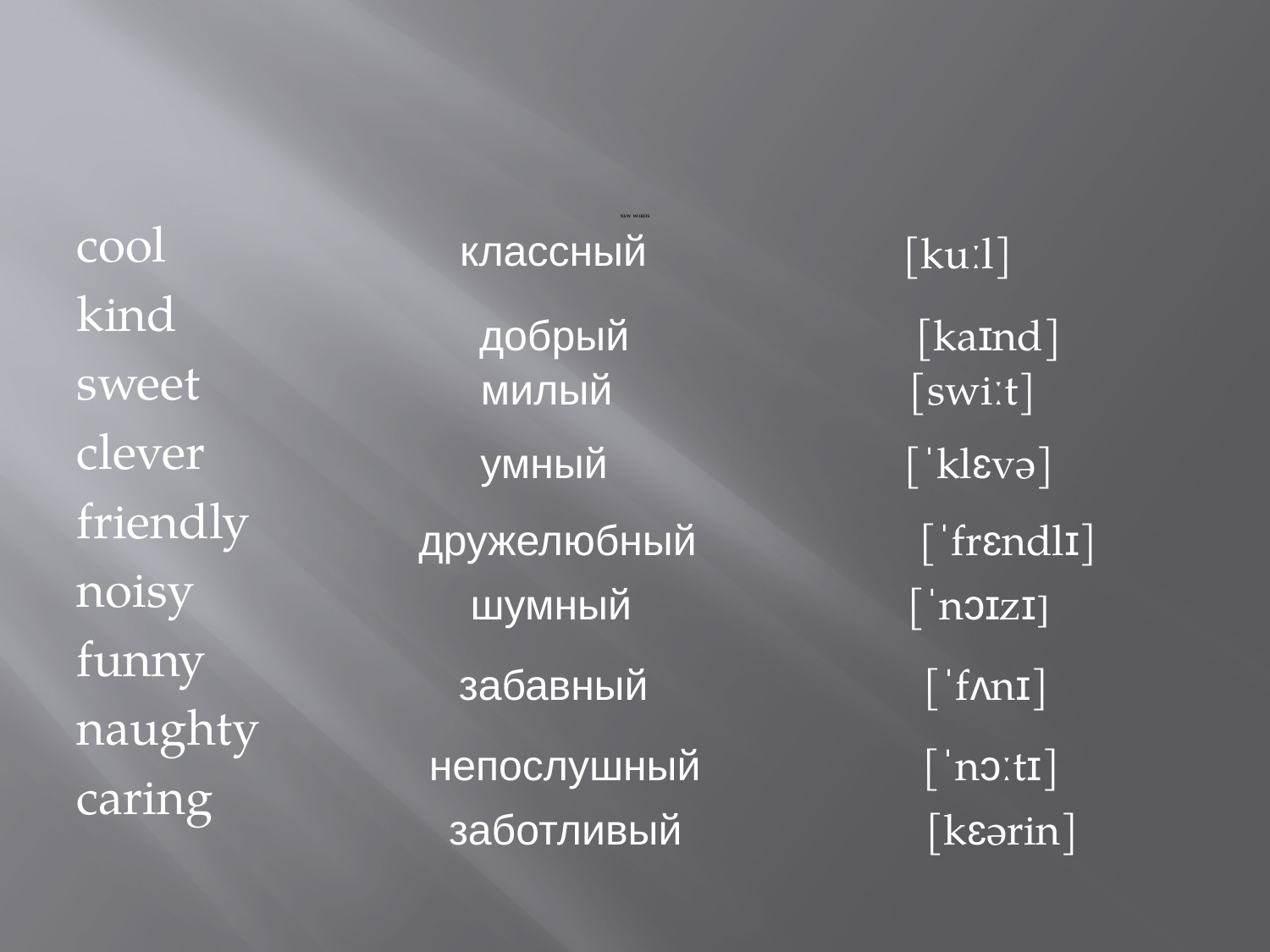

# NEW  WORDS
cool
kind
sweet
clever
friendly
noisy
funny
naughty
caring
    классный
          [kuːl]
   добрый                           [kaɪnd]
      милый                            [swiːt]

     умный                            [ˈklɛvə]
  дружелюбный                     [ˈfrɛndlɪ]
     шумный                          [ˈnɔɪzɪ]
  забавный                          [ˈfʌnɪ]
   непослушный                     [ˈnɔːtɪ]
  заботливый                       [kɛərin]